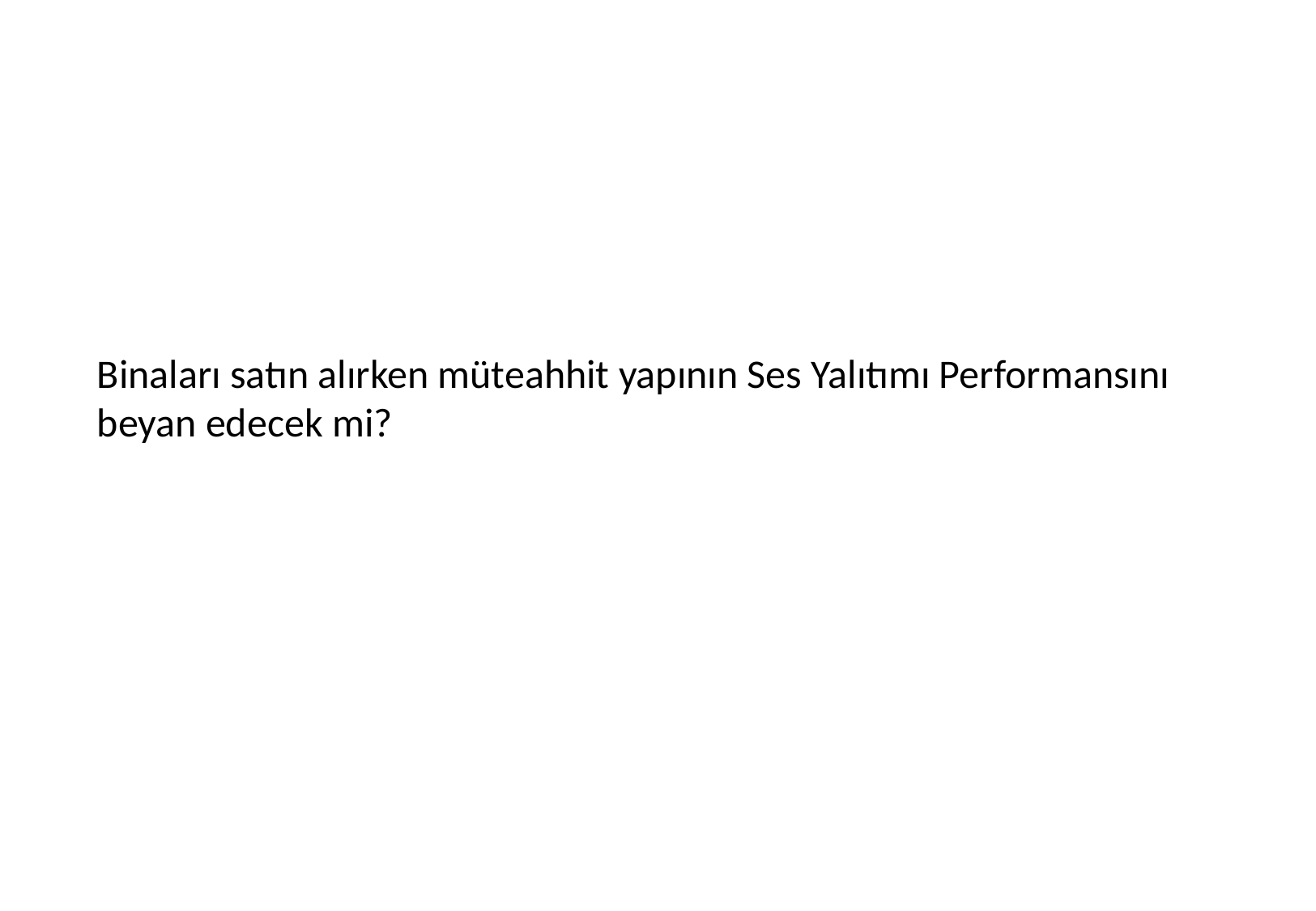

Binaları satın alırken müteahhit yapının Ses Yalıtımı Performansını beyan edecek mi?